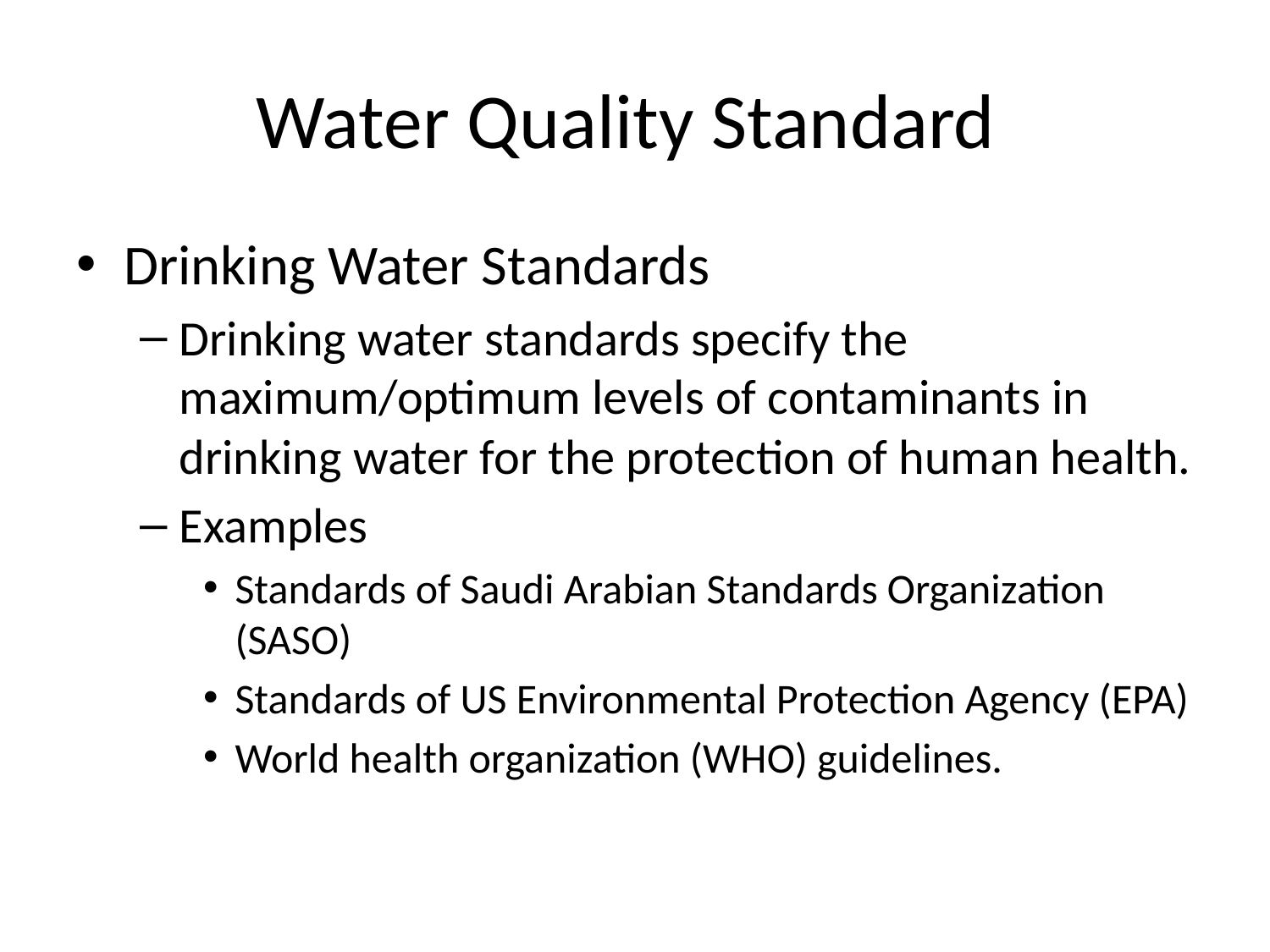

# Water Quality Standard
Drinking Water Standards
Drinking water standards specify the maximum/optimum levels of contaminants in drinking water for the protection of human health.
Examples
Standards of Saudi Arabian Standards Organization (SASO)
Standards of US Environmental Protection Agency (EPA)
World health organization (WHO) guidelines.